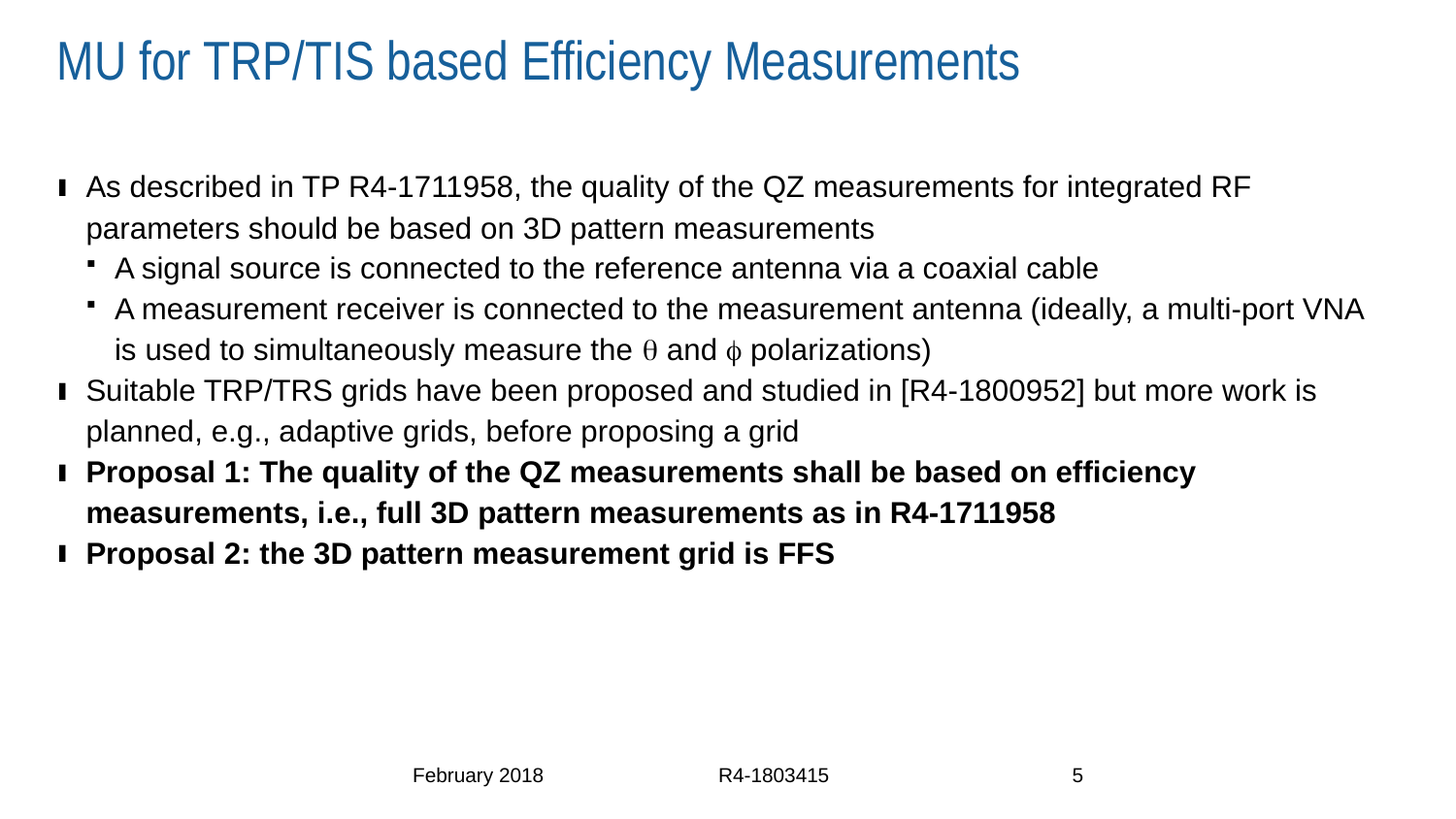

# MU for TRP/TIS based Efficiency Measurements
As described in TP R4-1711958, the quality of the QZ measurements for integrated RF parameters should be based on 3D pattern measurements
A signal source is connected to the reference antenna via a coaxial cable
A measurement receiver is connected to the measurement antenna (ideally, a multi-port VNA is used to simultaneously measure the θ and φ polarizations)
Suitable TRP/TRS grids have been proposed and studied in [R4-1800952] but more work is planned, e.g., adaptive grids, before proposing a grid
Proposal 1: The quality of the QZ measurements shall be based on efficiency measurements, i.e., full 3D pattern measurements as in R4-1711958
Proposal 2: the 3D pattern measurement grid is FFS

February 2018
R4-1803415
5